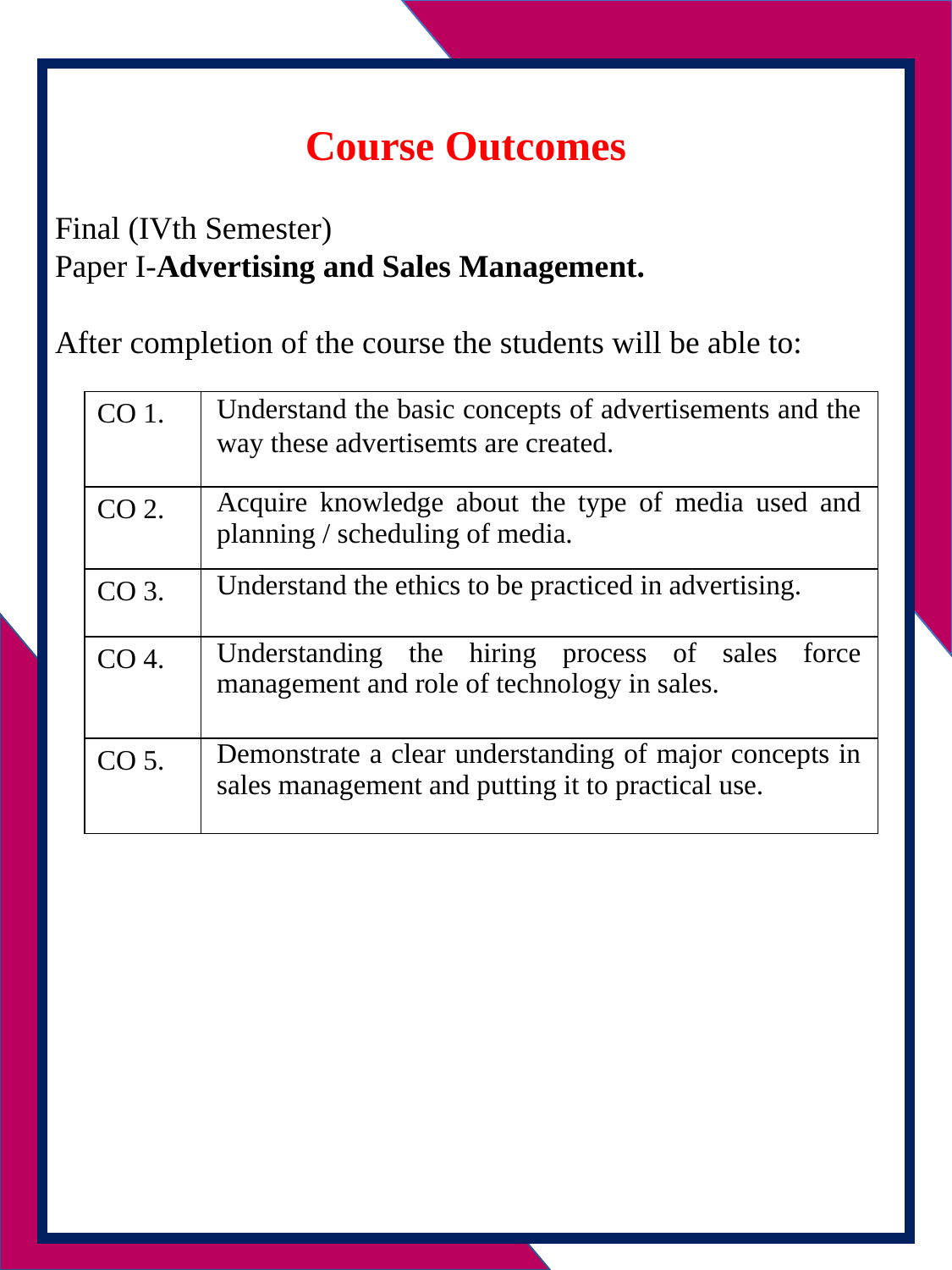

Course Outcomes

Final (IVth Semester)
Paper I-Advertising and Sales Management.

After completion of the course the students will be able to:

| CO 1. | Understand the basic concepts of advertisements and the way these advertisemts are created. |
| --- | --- |
| CO 2. | Acquire knowledge about the type of media used and planning / scheduling of media. |
| CO 3. | Understand the ethics to be practiced in advertising. |
| CO 4. | Understanding the hiring process of sales force management and role of technology in sales. |
| CO 5. | Demonstrate a clear understanding of major concepts in sales management and putting it to practical use. |